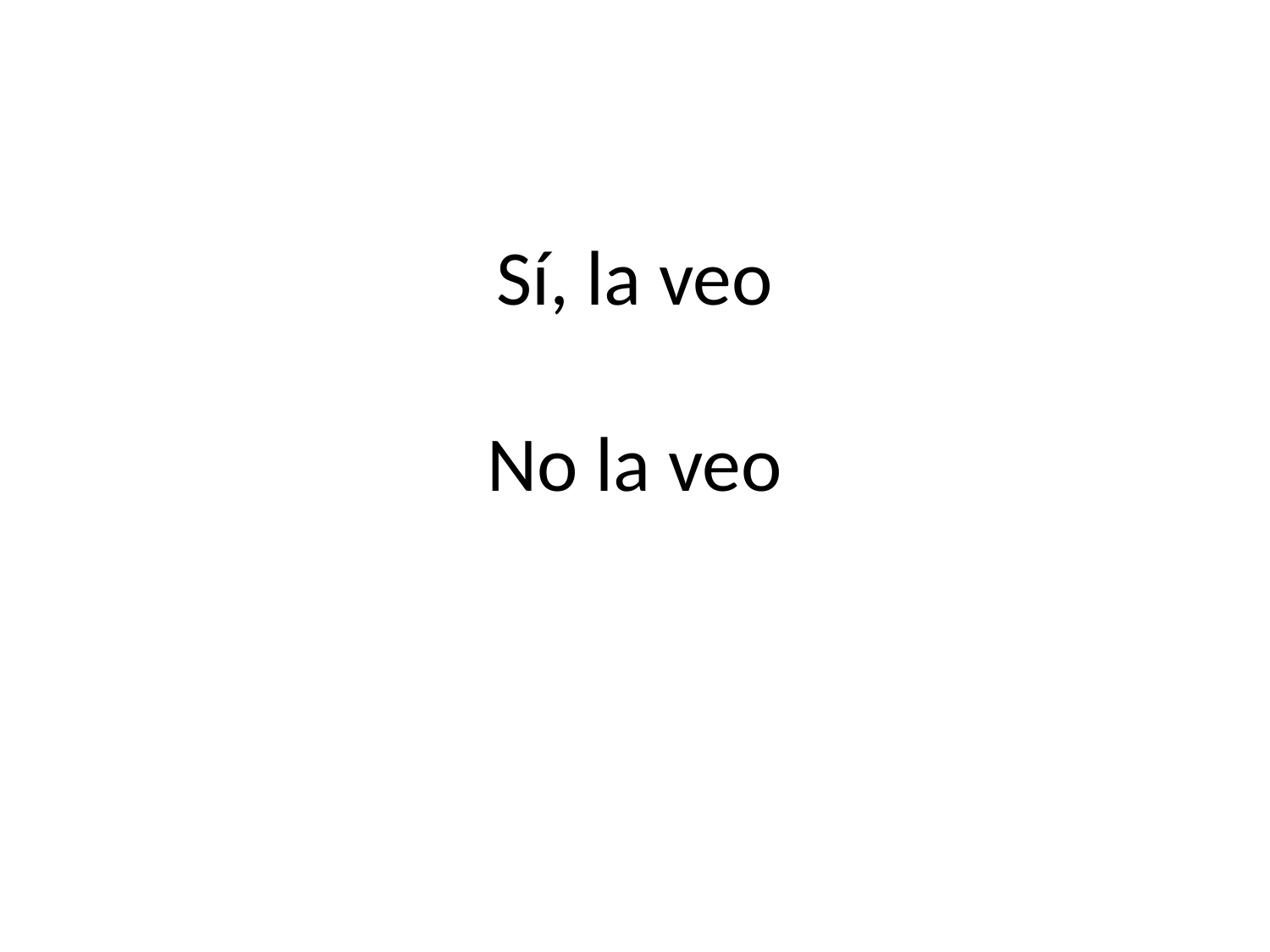

# Sí, la veo No la veo